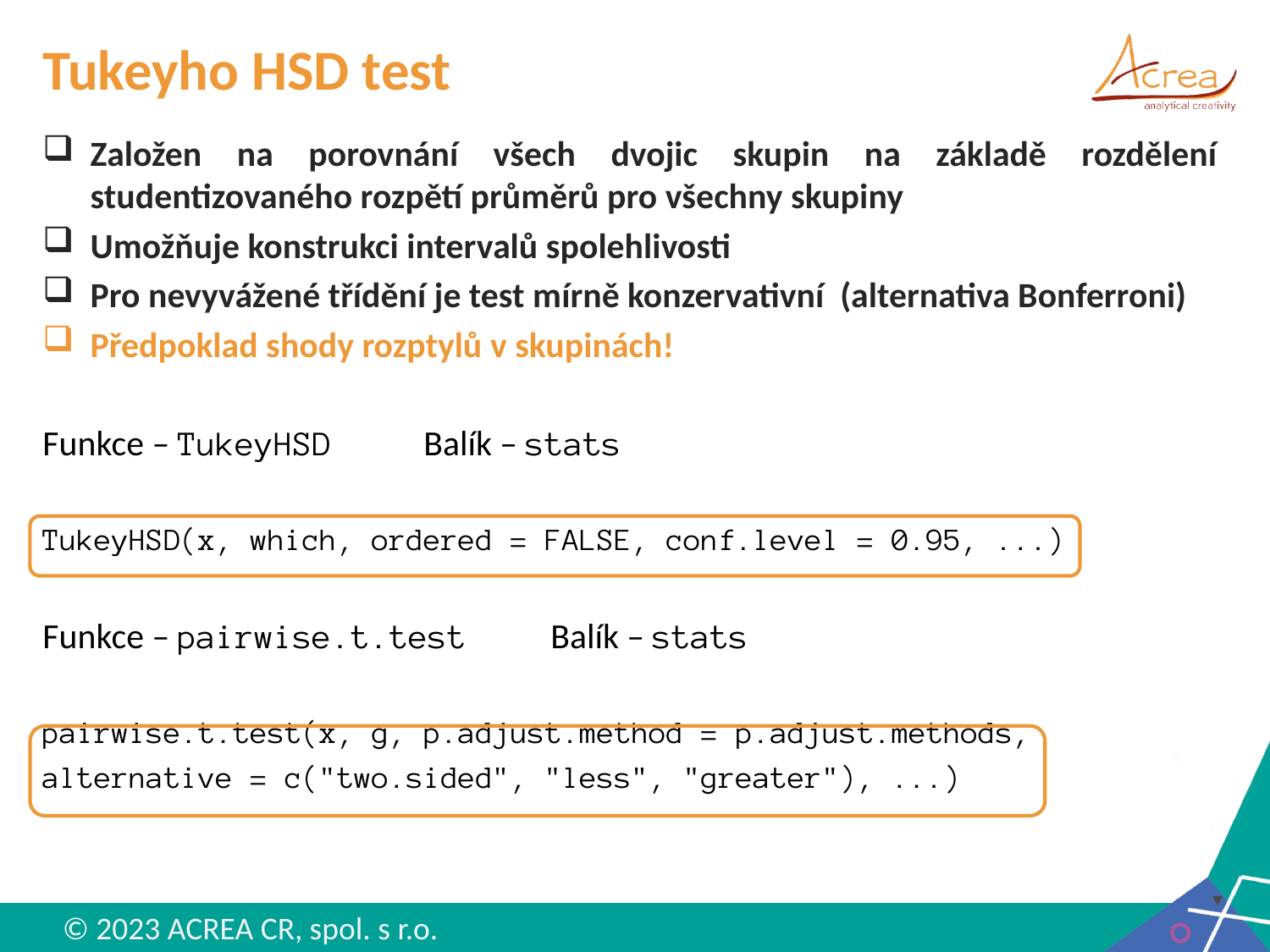

# Tukeyho HSD test
Založen na porovnání všech dvojic skupin na základě rozdělení studentizovaného rozpětí průměrů pro všechny skupiny
Umožňuje konstrukci intervalů spolehlivosti
Pro nevyvážené třídění je test mírně konzervativní  (alternativa Bonferroni)
Předpoklad shody rozptylů v skupinách!

Funkce – TukeyHSD 	Balík – stats

TukeyHSD(x, which, ordered = FALSE, conf.level = 0.95, ...)

Funkce – pairwise.t.test 	Balík – stats

pairwise.t.test(x, g, p.adjust.method = p.adjust.methods,
alternative = c("two.sided", "less", "greater"), ...)